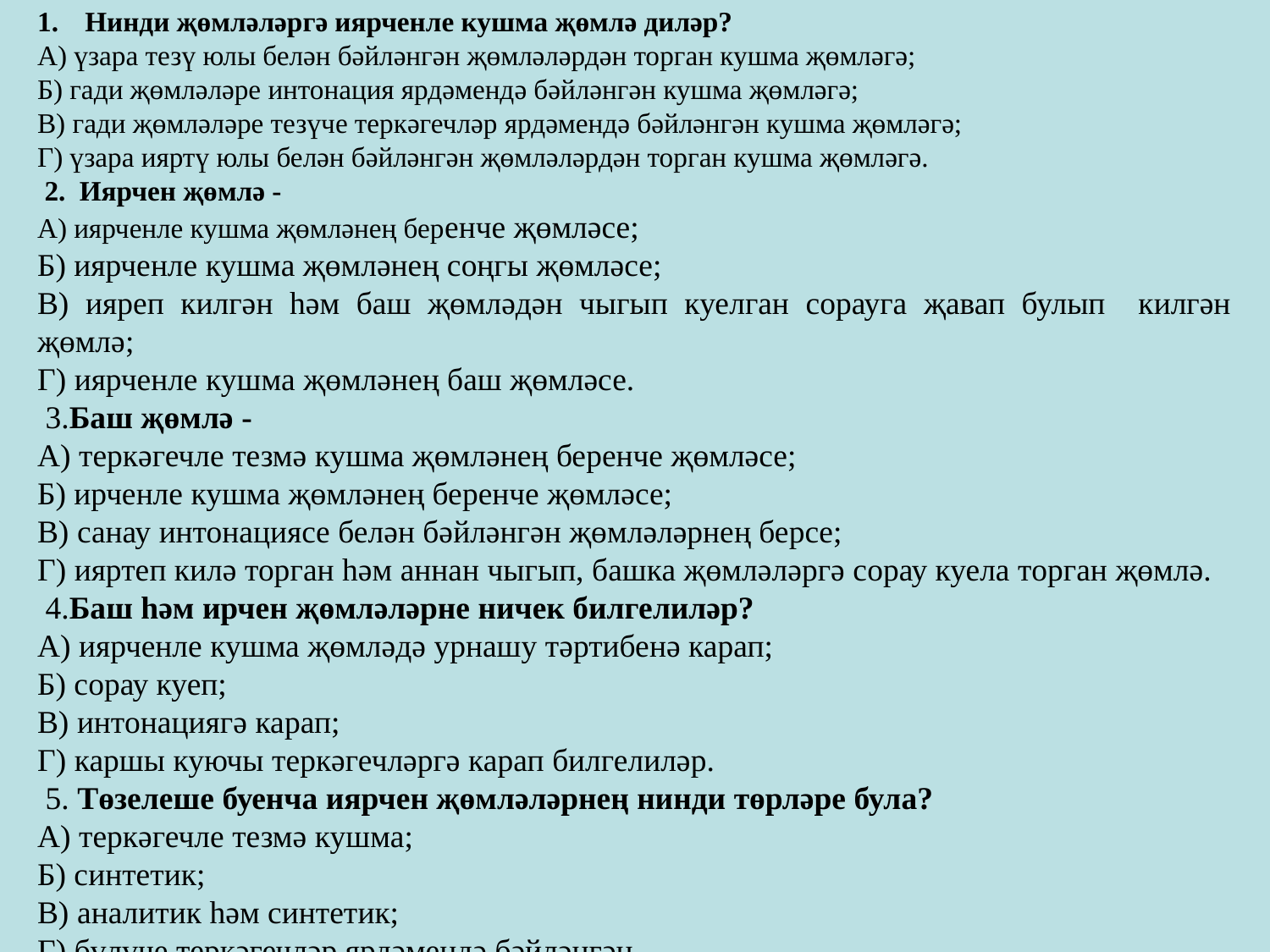

Нинди җөмләләргә иярченле кушма җөмлә диләр?
А) үзара тезү юлы белән бәйләнгән җөмләләрдән торган кушма җөмләгә;
Б) гади җөмләләре интонация ярдәмендә бәйләнгән кушма җөмләгә;
В) гади җөмләләре тезүче теркәгечләр ярдәмендә бәйләнгән кушма җөмләгә;
Г) үзара ияртү юлы белән бәйләнгән җөмләләрдән торган кушма җөмләгә.
 2.  Иярчен җөмлә -
А) иярченле кушма җөмләнең беренче җөмләсе;
Б) иярченле кушма җөмләнең соңгы җөмләсе;
В) ияреп килгән һәм баш җөмләдән чыгып куелган сорауга җавап булып  килгән җөмлә;
Г) иярченле кушма җөмләнең баш җөмләсе.
 3.Баш җөмлә -
А) теркәгечле тезмә кушма җөмләнең беренче җөмләсе;
Б) ирченле кушма җөмләнең беренче җөмләсе;
В) санау интонациясе белән бәйләнгән җөмләләрнең берсе;
Г) ияртеп килә торган һәм аннан чыгып, башка җөмләләргә сорау куела торган җөмлә.
 4.Баш һәм ирчен җөмләләрне ничек билгелиләр?
А) иярченле кушма җөмләдә урнашу тәртибенә карап;
Б) сорау куеп;
В) интонациягә карап;
Г) каршы куючы теркәгечләргә карап билгелиләр.
 5. Төзелеше буенча иярчен җөмләләрнең нинди төрләре була?
А) теркәгечле тезмә кушма;
Б) синтетик;
В) аналитик һәм синтетик;
Г) бүлүче теркәгечләр ярдәмендә бәйләнгән.